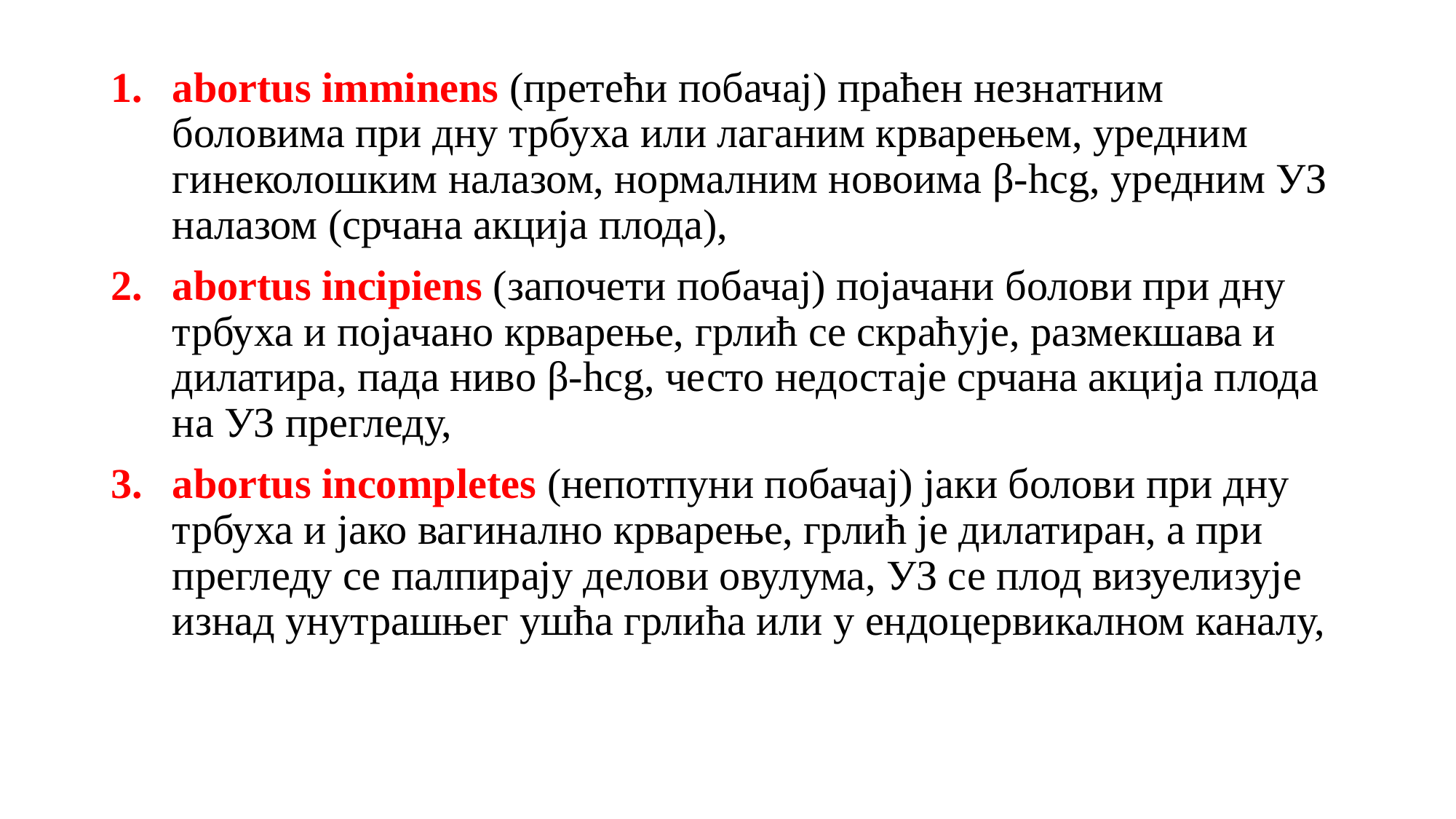

abortus imminens (претећи побачај) праћен незнатним боловима при дну трбуха или лаганим крварењем, уредним гинеколошким налазом, нормалним новоима β-hcg, уредним УЗ налазом (срчана акција плода),
abortus incipiens (започети побачај) појачани болови при дну трбуха и појачано крварење, грлић се скраћује, размекшава и дилатира, пада ниво β-hcg, често недостаје срчана акција плода на УЗ прегледу,
abortus incompletes (непотпуни побачај) јаки болови при дну трбуха и јако вагинално крварење, грлић је дилатиран, а при прегледу се палпирају делови овулума, УЗ се плод визуелизује изнад унутрашњег ушћа грлића или у ендоцервикалном каналу,